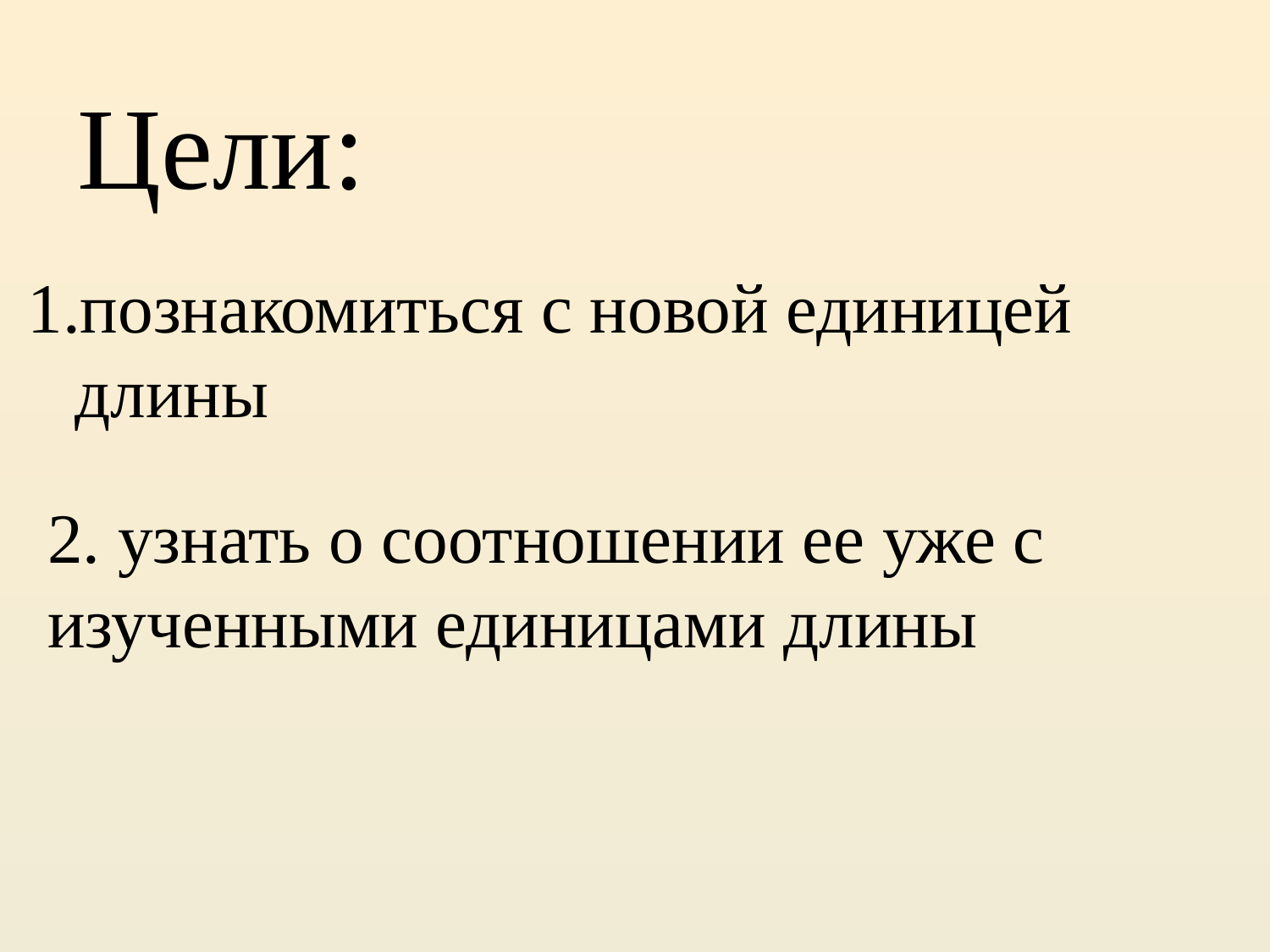

Цели:
познакомиться с новой единицей длины
2. узнать о соотношении ее уже с изученными единицами длины